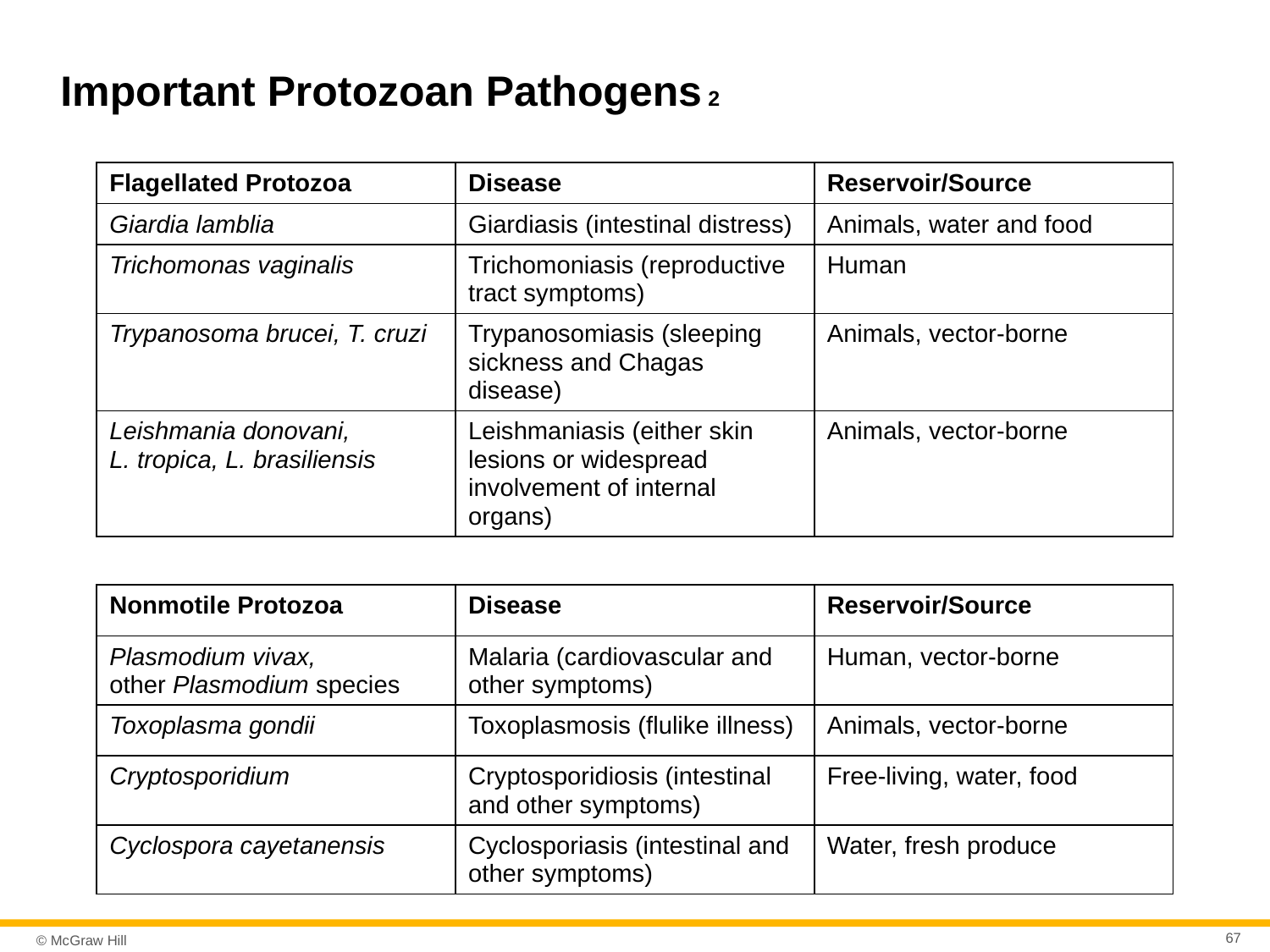

# Important Protozoan Pathogens 2
| Flagellated Protozoa | Disease | Reservoir/Source |
| --- | --- | --- |
| Giardia lamblia | Giardiasis (intestinal distress) | Animals, water and food |
| Trichomonas vaginalis | Trichomoniasis (reproductive tract symptoms) | Human |
| Trypanosoma brucei, T. cruzi | Trypanosomiasis (sleeping sickness and Chagas disease) | Animals, vector-borne |
| Leishmania donovani, L. tropica, L. brasiliensis | Leishmaniasis (either skin lesions or widespread involvement of internal organs) | Animals, vector-borne |
| Nonmotile Protozoa | Disease | Reservoir/Source |
| --- | --- | --- |
| Plasmodium vivax, other Plasmodium species | Malaria (cardiovascular and other symptoms) | Human, vector-borne |
| Toxoplasma gondii | Toxoplasmosis (flulike illness) | Animals, vector-borne |
| Cryptosporidium | Cryptosporidiosis (intestinal and other symptoms) | Free-living, water, food |
| Cyclospora cayetanensis | Cyclosporiasis (intestinal and other symptoms) | Water, fresh produce |